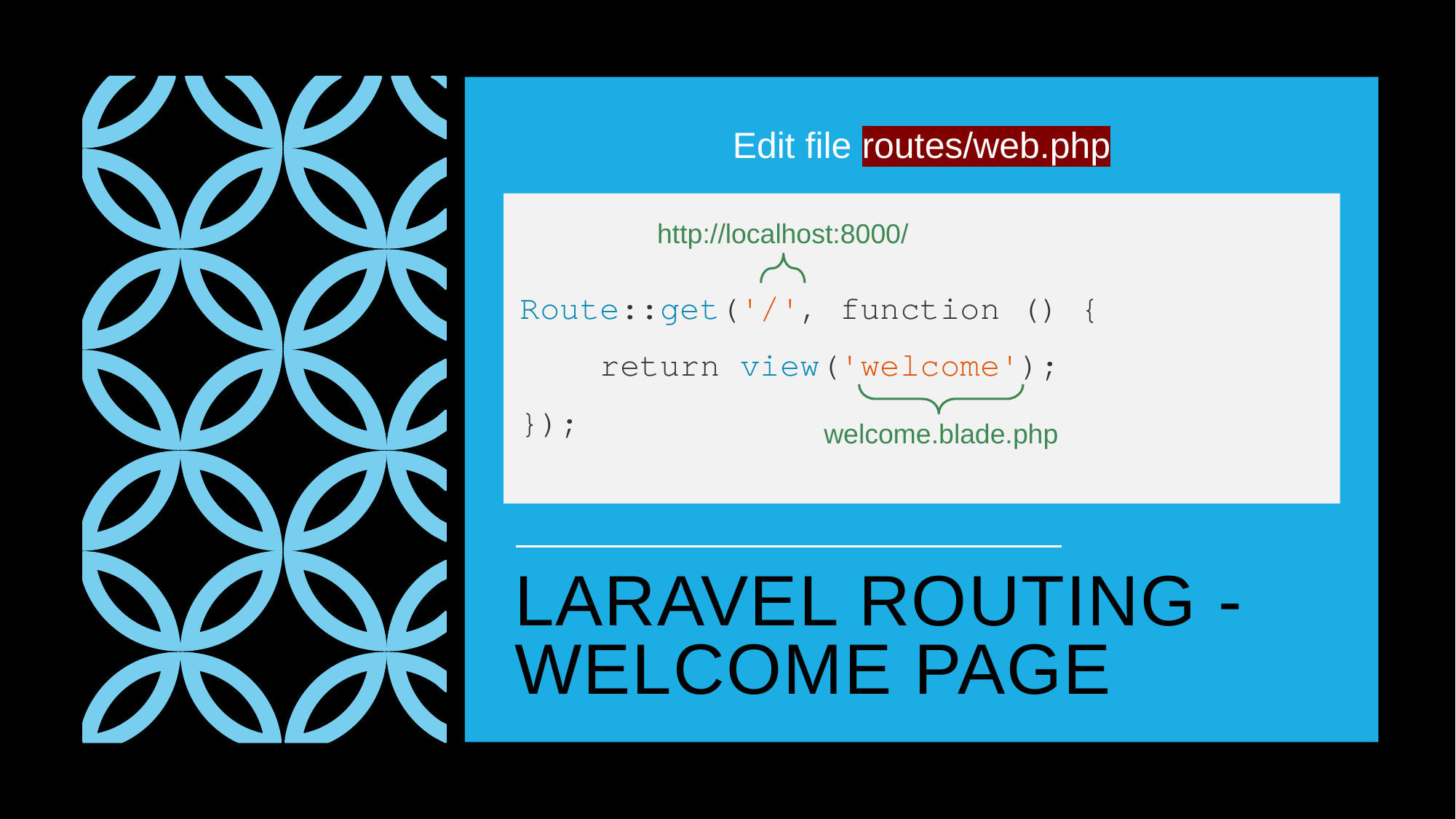

Edit file routes/web.php
Route::get('/', function () {
    return view('welcome');
});

http://localhost:8000/

welcome.blade.php
# LARAVEl ROUTING - WELCOME PAGE